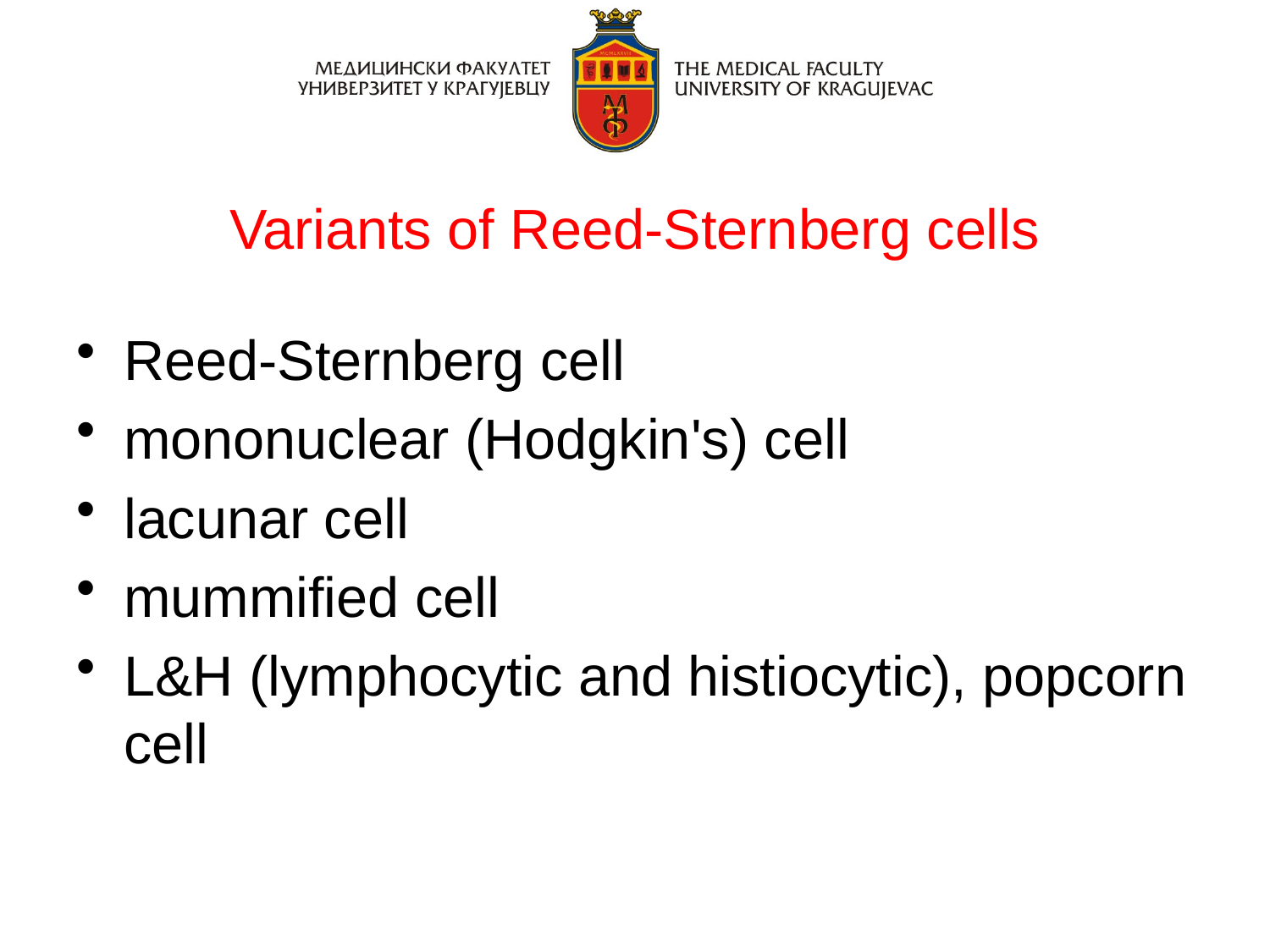

Variants of Reed-Sternberg cells
Reed-Sternberg cell
mononuclear (Hodgkin's) cell
lacunar cell
mummified cell
L&H (lymphocytic and histiocytic), popcorn cell